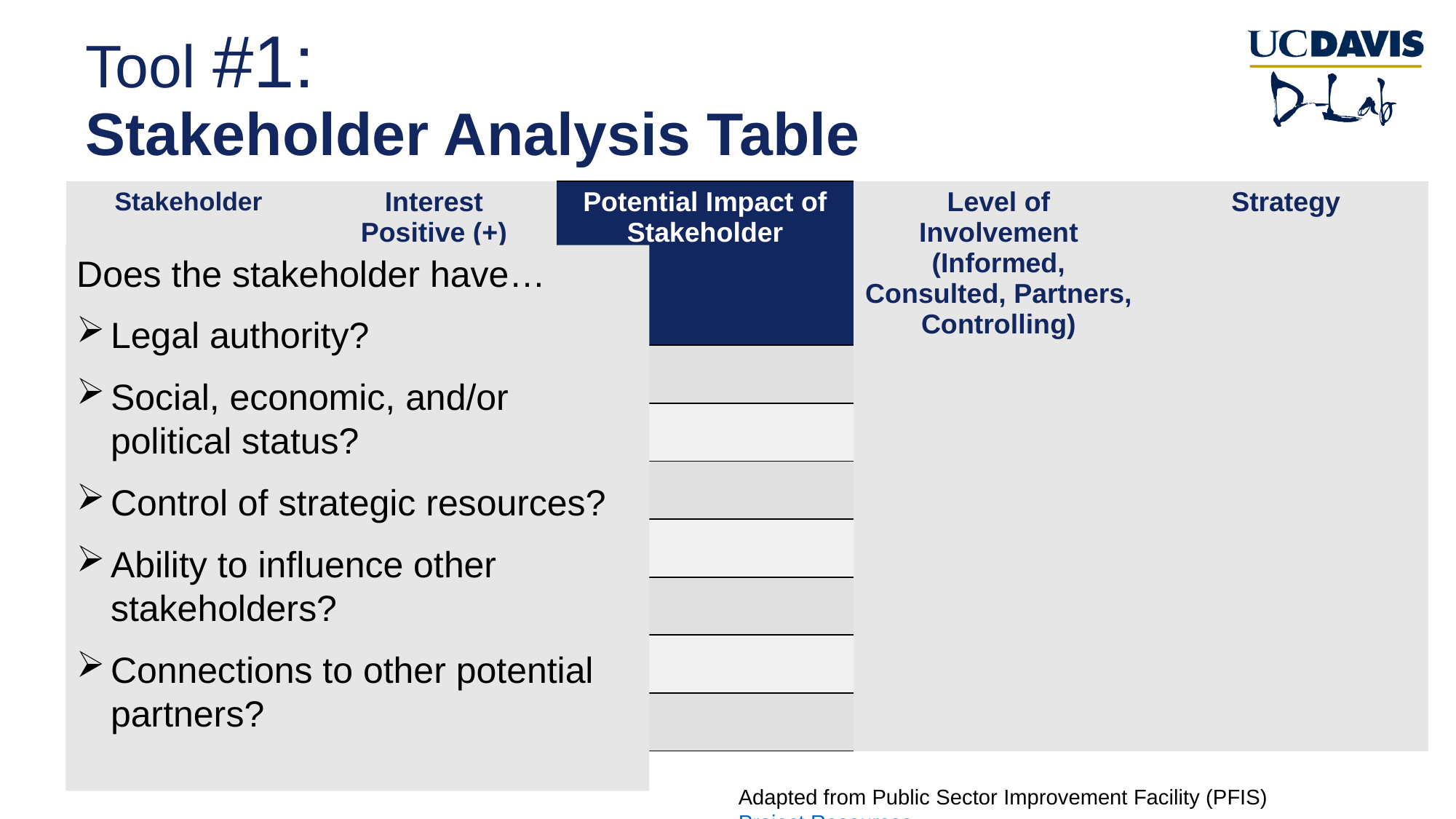

# Tool #1: Stakeholder Analysis Table
| Stakeholder | Interest Positive (+) Negative (-) Unknown (?) | Potential Impact of Stakeholder | Level of Involvement (Informed, Consulted, Partners, Controlling) | Strategy |
| --- | --- | --- | --- | --- |
|  |  |  |  |  |
|  |  |  |  |  |
|  |  |  |  |  |
|  |  |  |  |  |
|  |  |  |  |  |
|  |  |  |  |  |
|  |  |  |  |  |
Does the stakeholder have…
Legal authority?
Social, economic, and/or political status?
Control of strategic resources?
Ability to influence other stakeholders?
Connections to other potential partners?

Adapted from Public Sector Improvement Facility (PFIS) Project Resources